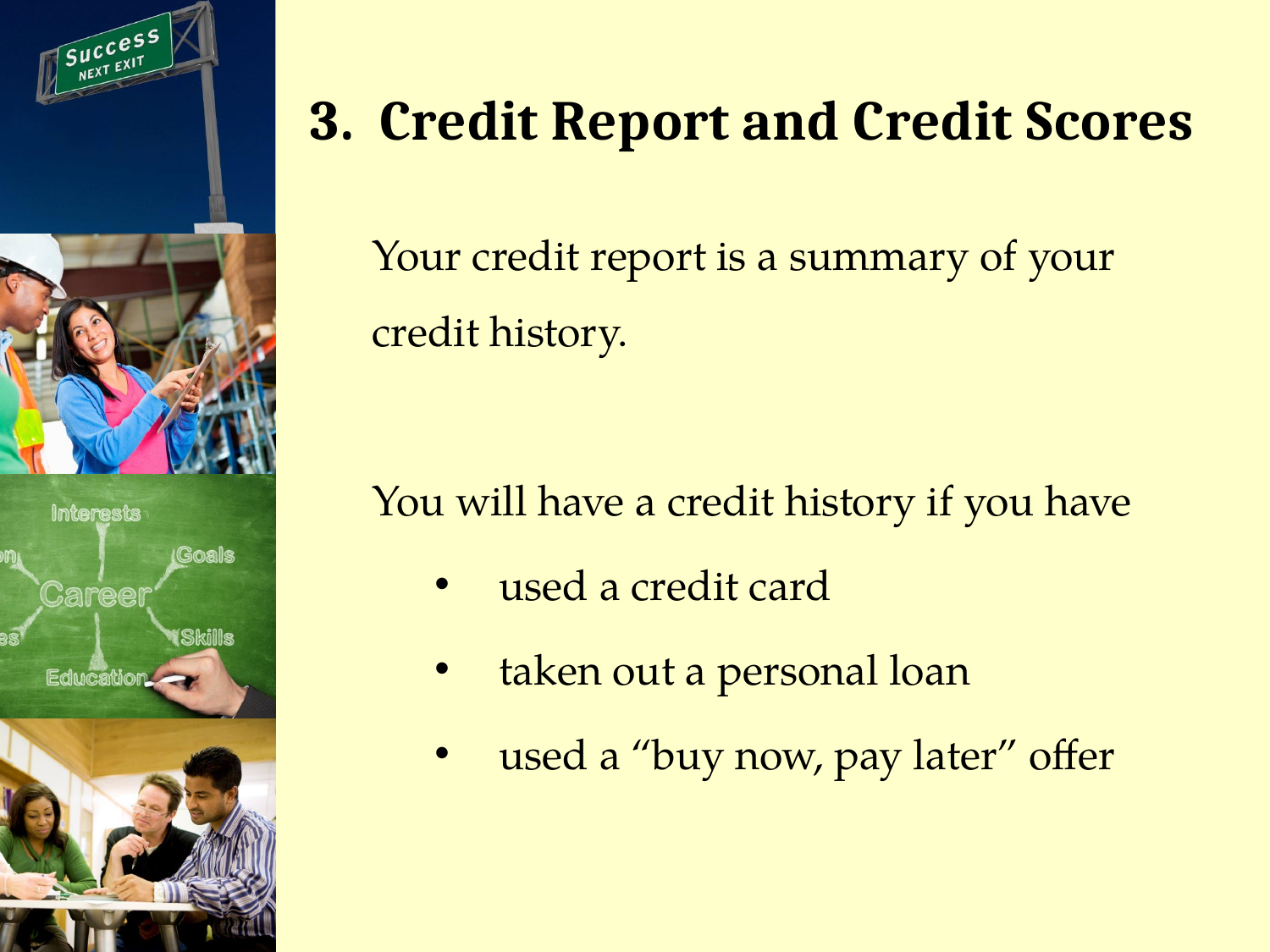

# 3.  Credit Report and Credit Scores
Your credit report is a summary of your credit history.

You will have a credit history if you have
used a credit card
taken out a personal loan
used a “buy now, pay later” offer